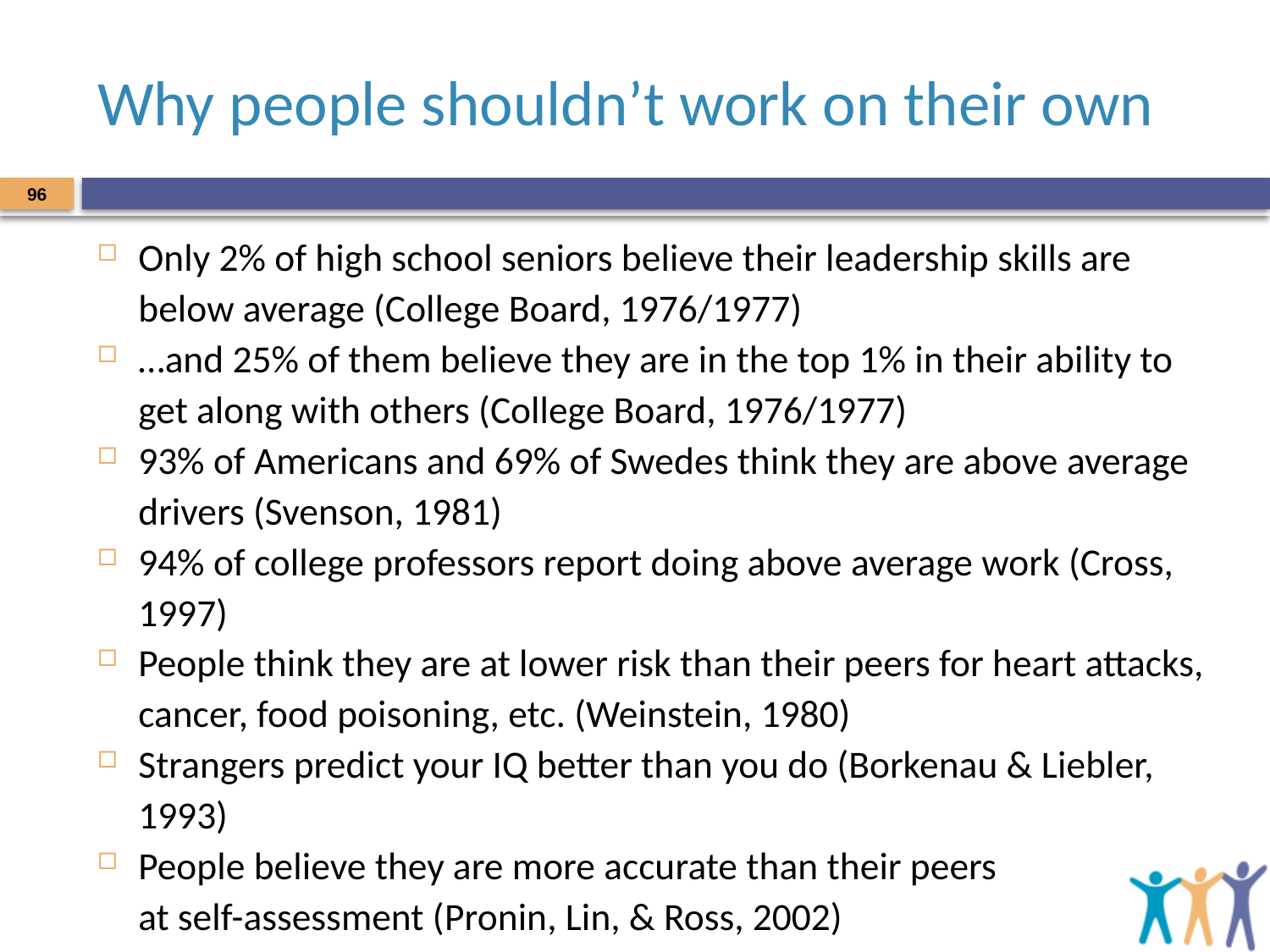

# Why people shouldn’t work on their own
96
Only 2% of high school seniors believe their leadership skills are below average (College Board, 1976/1977)
…and 25% of them believe they are in the top 1% in their ability to get along with others (College Board, 1976/1977)
93% of Americans and 69% of Swedes think they are above average drivers (Svenson, 1981)
94% of college professors report doing above average work (Cross, 1997)
People think they are at lower risk than their peers for heart attacks, cancer, food poisoning, etc. (Weinstein, 1980)
Strangers predict your IQ better than you do (Borkenau & Liebler, 1993)
People believe they are more accurate than their peers
at self-assessment (Pronin, Lin, & Ross, 2002)